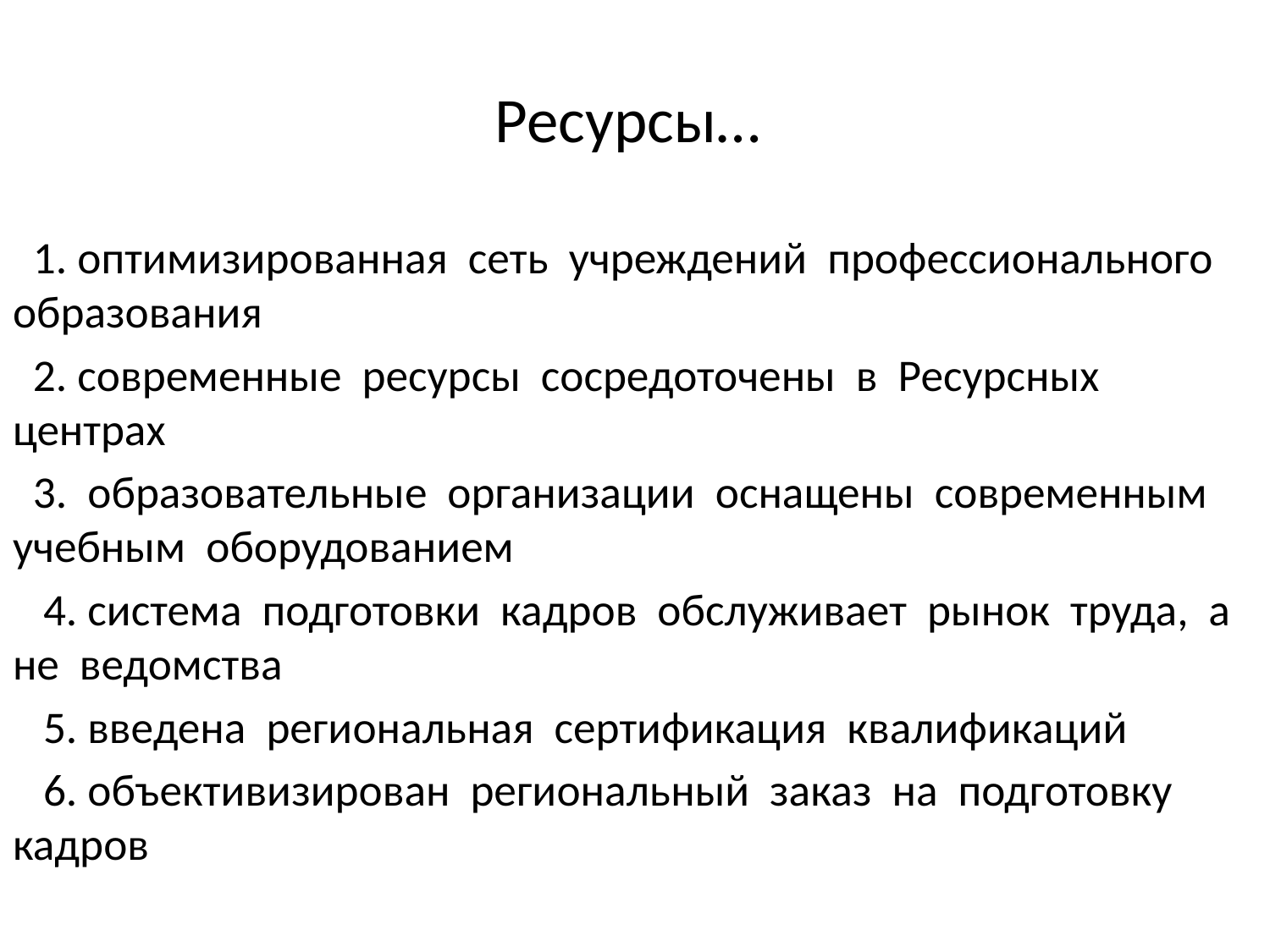

# Ресурсы…
  1. оптимизированная  сеть  учреждений  профессионального  образования
  2. современные  ресурсы  сосредоточены  в  Ресурсных  центрах
  3.  образовательные  организации  оснащены  современным  учебным  оборудованием
   4. система  подготовки  кадров  обслуживает  рынок  труда,  а не  ведомства
   5. введена  региональная  сертификация  квалификаций
   6. объективизирован  региональный  заказ  на  подготовку  кадров